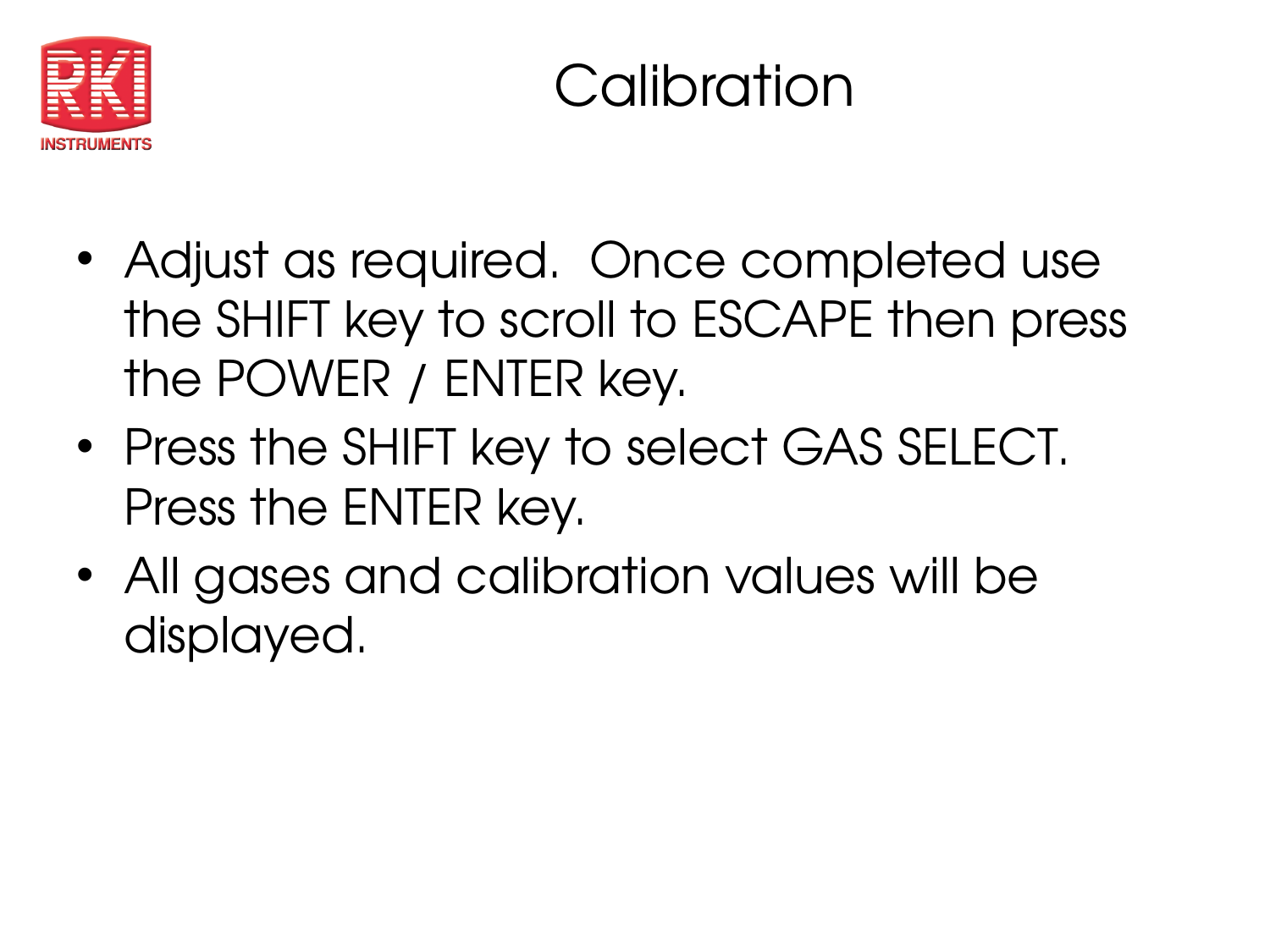

# Calibration
Adjust as required.  Once completed use the SHIFT key to scroll to ESCAPE then press the POWER / ENTER key.
Press the SHIFT key to select GAS SELECT.  Press the ENTER key.
All gases and calibration values will be displayed.